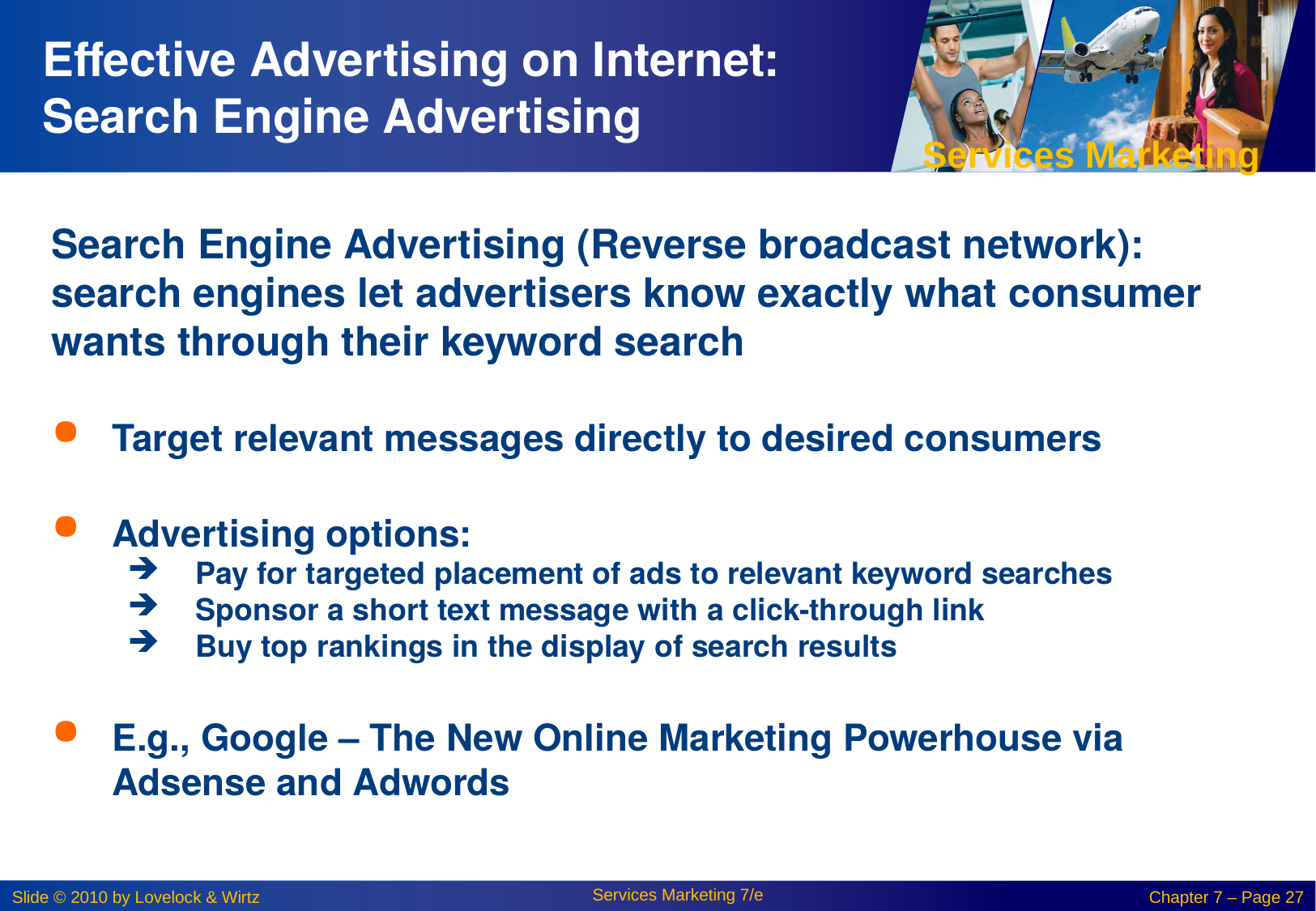

# Effective Advertising on Internet: Search Engine Advertising
Search Engine Advertising (Reverse broadcast network): search engines let advertisers know exactly what consumer wants through their keyword search
Target relevant messages directly to desired consumers
Advertising options:
Pay for targeted placement of ads to relevant keyword searches
Sponsor a short text message with a click-through link
Buy top rankings in the display of search results
E.g., Google – The New Online Marketing Powerhouse via Adsense and Adwords